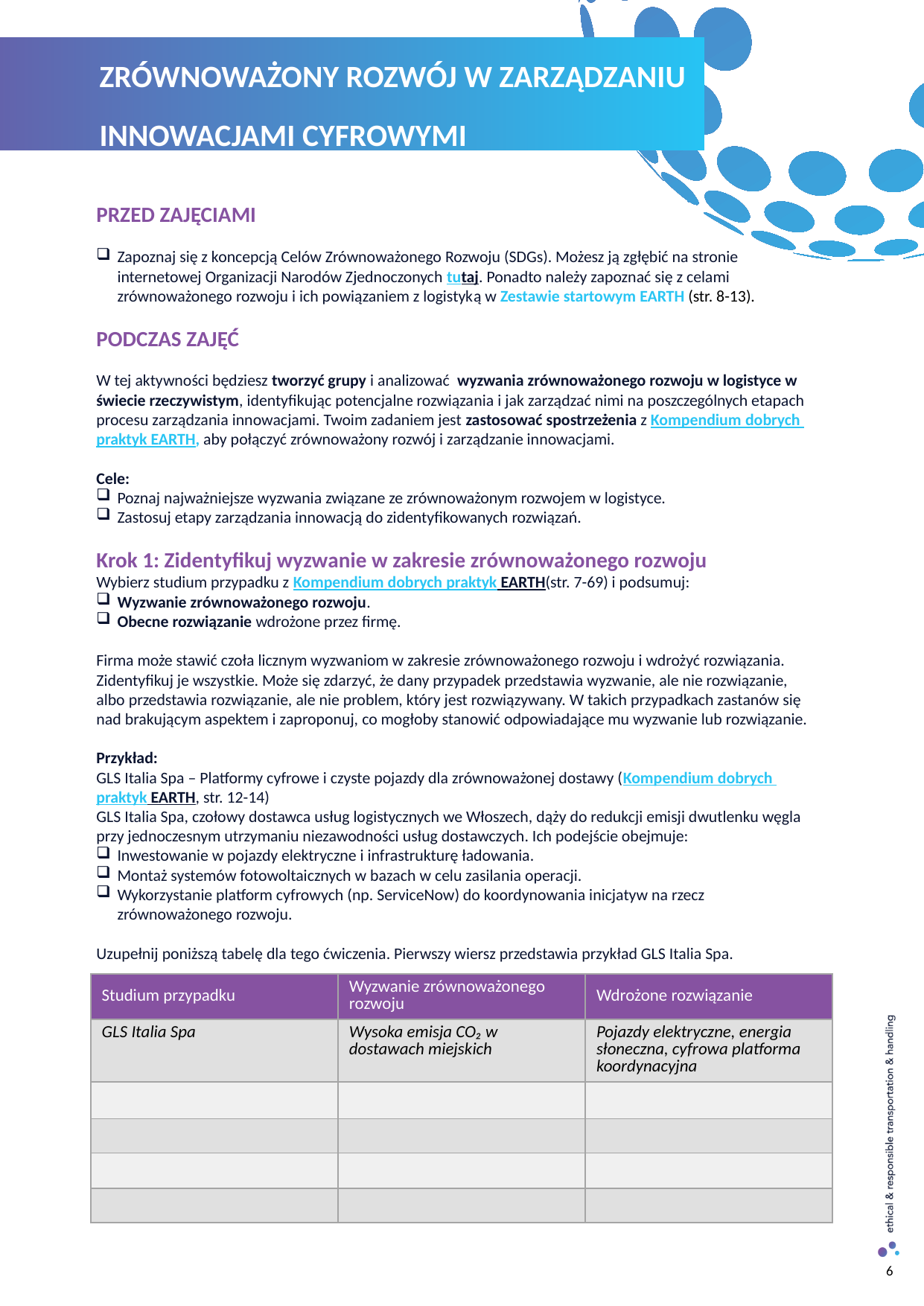

ZRÓWNOWAŻONY ROZWÓJ W ZARZĄDZANIU INNOWACJAMI CYFROWYMI
PRZED ZAJĘCIAMI

Zapoznaj się z koncepcją Celów Zrównoważonego Rozwoju (SDGs). Możesz ją zgłębić na stronie internetowej Organizacji Narodów Zjednoczonych tutaj. Ponadto należy zapoznać się z celami zrównoważonego rozwoju i ich powiązaniem z logistyką w Zestawie startowym EARTH (str. 8-13).​
​
PODCZAS ZAJĘĆ

W tej aktywności będziesz tworzyć grupy i analizować  wyzwania zrównoważonego rozwoju w logistyce w świecie rzeczywistym, identyfikując potencjalne rozwiązania i jak zarządzać nimi na poszczególnych etapach procesu zarządzania innowacjami. Twoim zadaniem jest zastosować spostrzeżenia z Kompendium dobrych praktyk EARTH, aby połączyć zrównoważony rozwój i zarządzanie innowacjami.

Cele:
Poznaj najważniejsze wyzwania związane ze zrównoważonym rozwojem w logistyce.
Zastosuj etapy zarządzania innowacją do zidentyfikowanych rozwiązań.

Krok 1: Zidentyfikuj wyzwanie w zakresie zrównoważonego rozwoju
Wybierz studium przypadku z Kompendium dobrych praktyk EARTH(str. 7-69) i podsumuj:
Wyzwanie zrównoważonego rozwoju.
Obecne rozwiązanie wdrożone przez firmę.

Firma może stawić czoła licznym wyzwaniom w zakresie zrównoważonego rozwoju i wdrożyć rozwiązania. Zidentyfikuj je wszystkie. Może się zdarzyć, że dany przypadek przedstawia wyzwanie, ale nie rozwiązanie, albo przedstawia rozwiązanie, ale nie problem, który jest rozwiązywany. W takich przypadkach zastanów się nad brakującym aspektem i zaproponuj, co mogłoby stanowić odpowiadające mu wyzwanie lub rozwiązanie.

Przykład:
GLS Italia Spa – Platformy cyfrowe i czyste pojazdy dla zrównoważonej dostawy (Kompendium dobrych praktyk EARTH, str. 12-14)
GLS Italia Spa, czołowy dostawca usług logistycznych we Włoszech, dąży do redukcji emisji dwutlenku węgla przy jednoczesnym utrzymaniu niezawodności usług dostawczych. Ich podejście obejmuje:
Inwestowanie w pojazdy elektryczne i infrastrukturę ładowania.
Montaż systemów fotowoltaicznych w bazach w celu zasilania operacji.
Wykorzystanie platform cyfrowych (np. ServiceNow) do koordynowania inicjatyw na rzecz zrównoważonego rozwoju.

Uzupełnij poniższą tabelę dla tego ćwiczenia. Pierwszy wiersz przedstawia przykład GLS Italia Spa.

| Studium przypadku | Wyzwanie zrównoważonego rozwoju | Wdrożone rozwiązanie |
| --- | --- | --- |
| GLS Italia Spa | Wysoka emisja CO₂ w dostawach miejskich | Pojazdy elektryczne, energia słoneczna, cyfrowa platforma koordynacyjna |
|  |  |  |
|  |  |  |
|  |  |  |
|  |  |  |
6